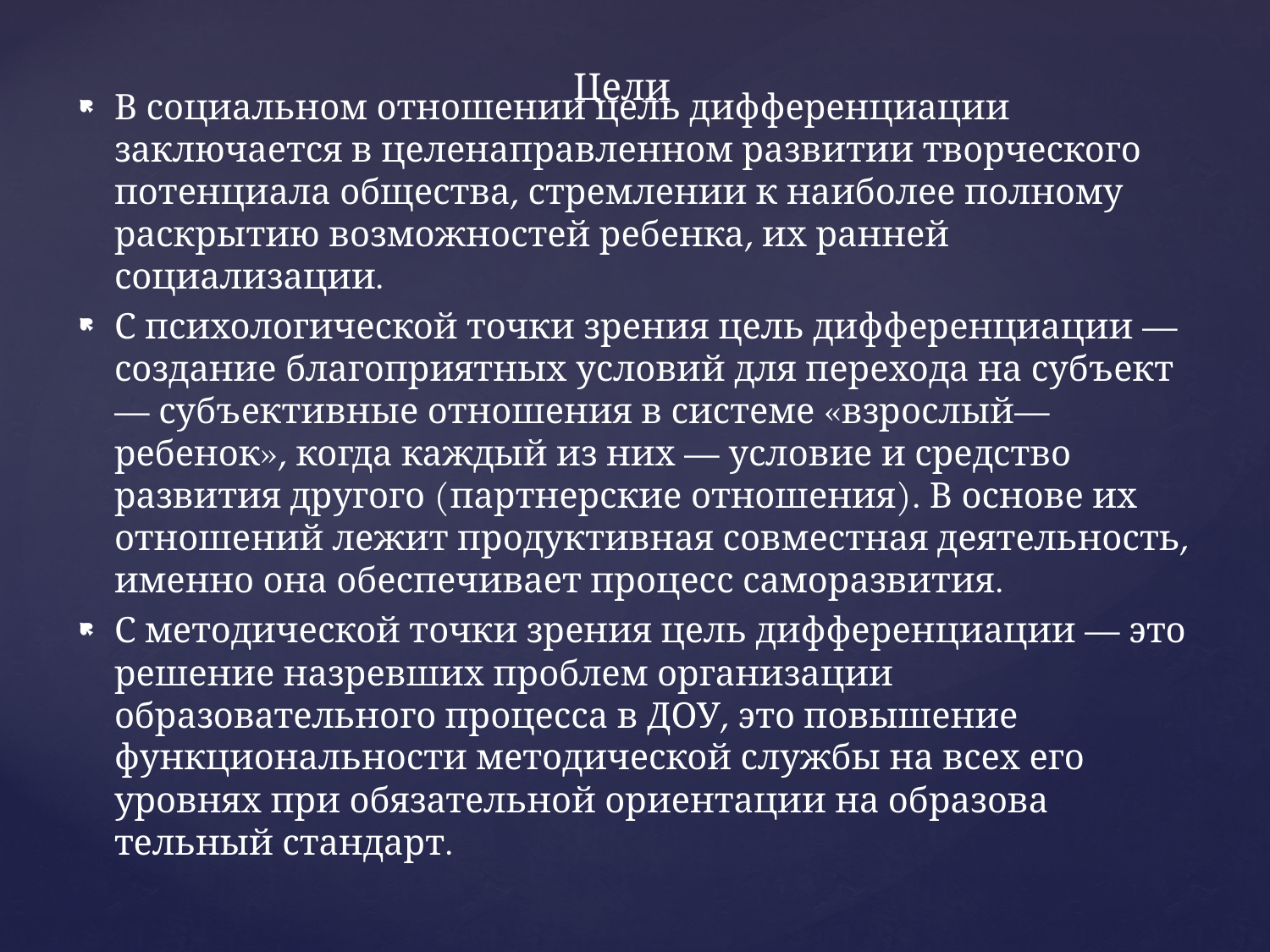

# Цели
В социальном отношении цель дифференциации заключается в целенаправленном развитии творчес­кого потенциала общества, стремлении к наиболее полному раскрытию возможностей ребенка, их ранней социализации.
С психологической точки зрения цель дифференци­ации — создание благоприятных условий для перехо­да на субъект — субъективные отношения в системе «взрослый—ребенок», когда каждый из них — условие и средство развития другого (партнерские отношения). В основе их отношений лежит продуктивная совмес­тная деятельность, именно она обеспечивает процесс саморазвития.
С методической точки зрения цель дифференциа­ции — это решение назревших проблем организации образовательного процесса в ДОУ, это повышение функциональности методической службы на всех его уровнях при обязательной ориентации на образова­тельный стандарт.